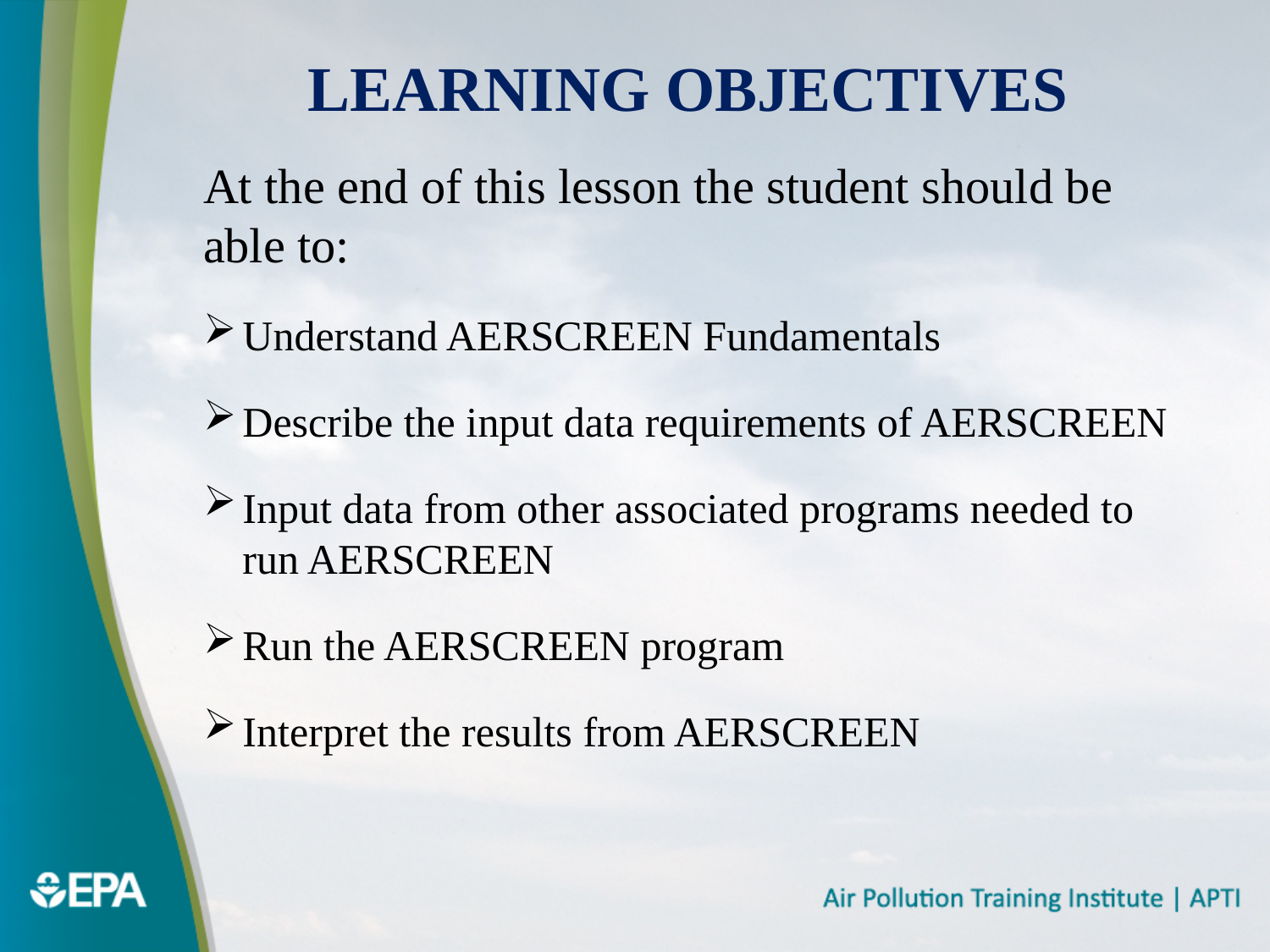

# Learning Objectives
At the end of this lesson the student should be able to:
Understand AERSCREEN Fundamentals
Describe the input data requirements of AERSCREEN
Input data from other associated programs needed to run AERSCREEN
Run the AERSCREEN program
Interpret the results from AERSCREEN